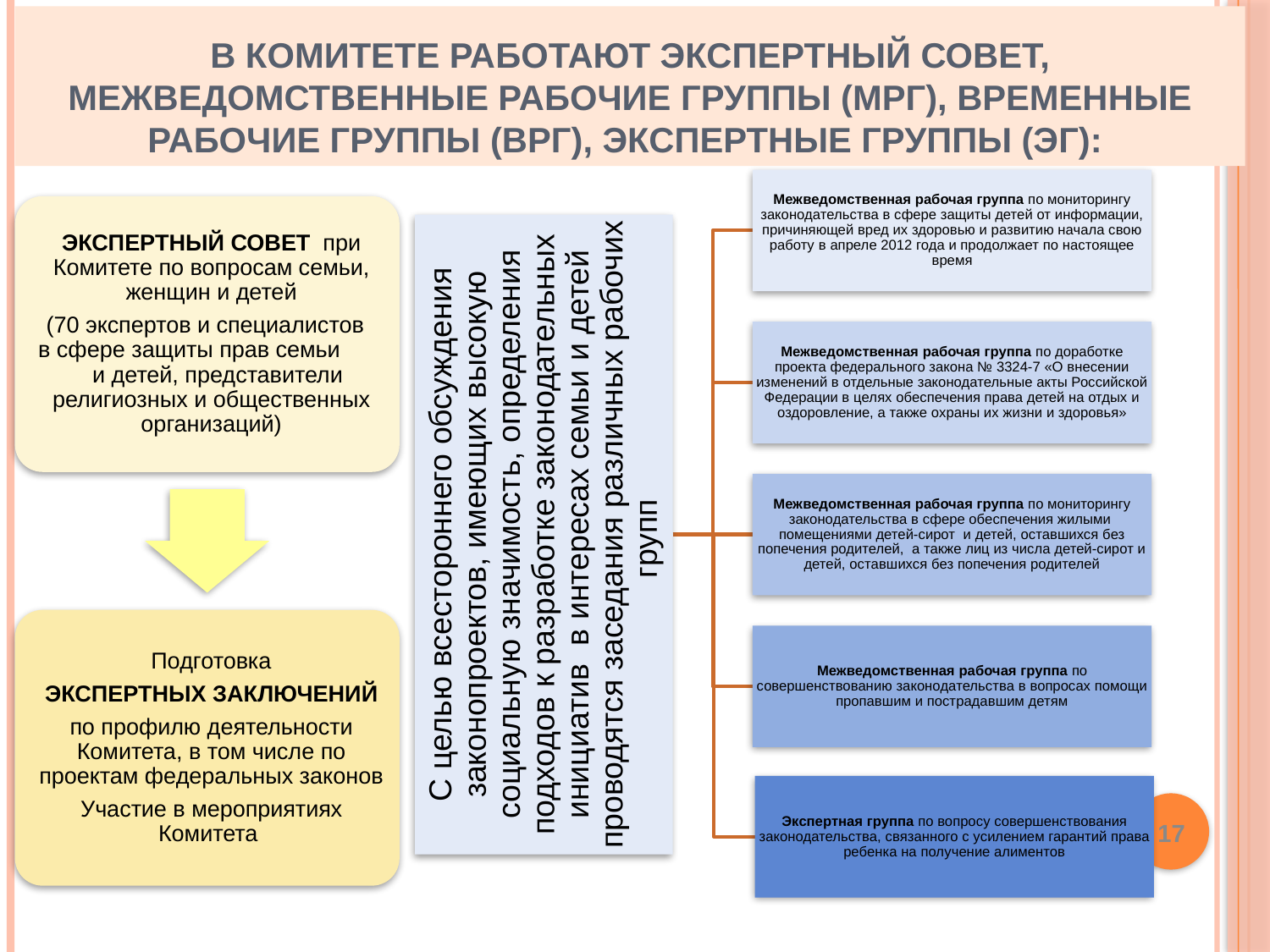

В Комитете работают Экспертный совет, межведомственные рабочие группы (МРГ), временные рабочие группы (ВРГ), экспертные группы (ЭГ):

С целью всестороннего обсуждения законопроектов, имеющих высокую социальную значимость, определения подходов к разработке законодательных инициатив  в интересах семьи и детей проводятся заседания различных рабочих групп
Межведомственная рабочая группа по мониторингу законодательства в сфере защиты детей от информации, причиняющей вред их здоровью и развитию начала свою работу в апреле 2012 года и продолжает по настоящее время
Межведомственная рабочая группа по доработке проекта федерального закона № 3324-7 «О внесении изменений в отдельные законодательные акты Российской Федерации в целях обеспечения права детей на отдых и оздоровление, а также охраны их жизни и здоровья»
Межведомственная рабочая группа по мониторингу законодательства в сфере обеспечения жилыми  помещениями детей-сирот  и детей, оставшихся без попечения родителей,  а также лиц из числа детей-сирот и детей, оставшихся без попечения родителей
Межведомственная рабочая группа по совершенствованию законодательства в вопросах помощи пропавшим и пострадавшим детям
Экспертная группа по вопросу совершенствования законодательства, связанного с усилением гарантий права ребенка на получение алиментов
ЭКСПЕРТНЫЙ СОВЕТ  при Комитете по вопросам семьи, женщин и детей
(70 экспертов и специалистов   в сфере защиты прав семьи          и детей, представители религиозных и общественных организаций)

Подготовка
ЭКСПЕРТНЫХ ЗАКЛЮЧЕНИЙ
по профилю деятельности Комитета, в том числе по проектам федеральных законов
Участие в мероприятиях Комитета
17